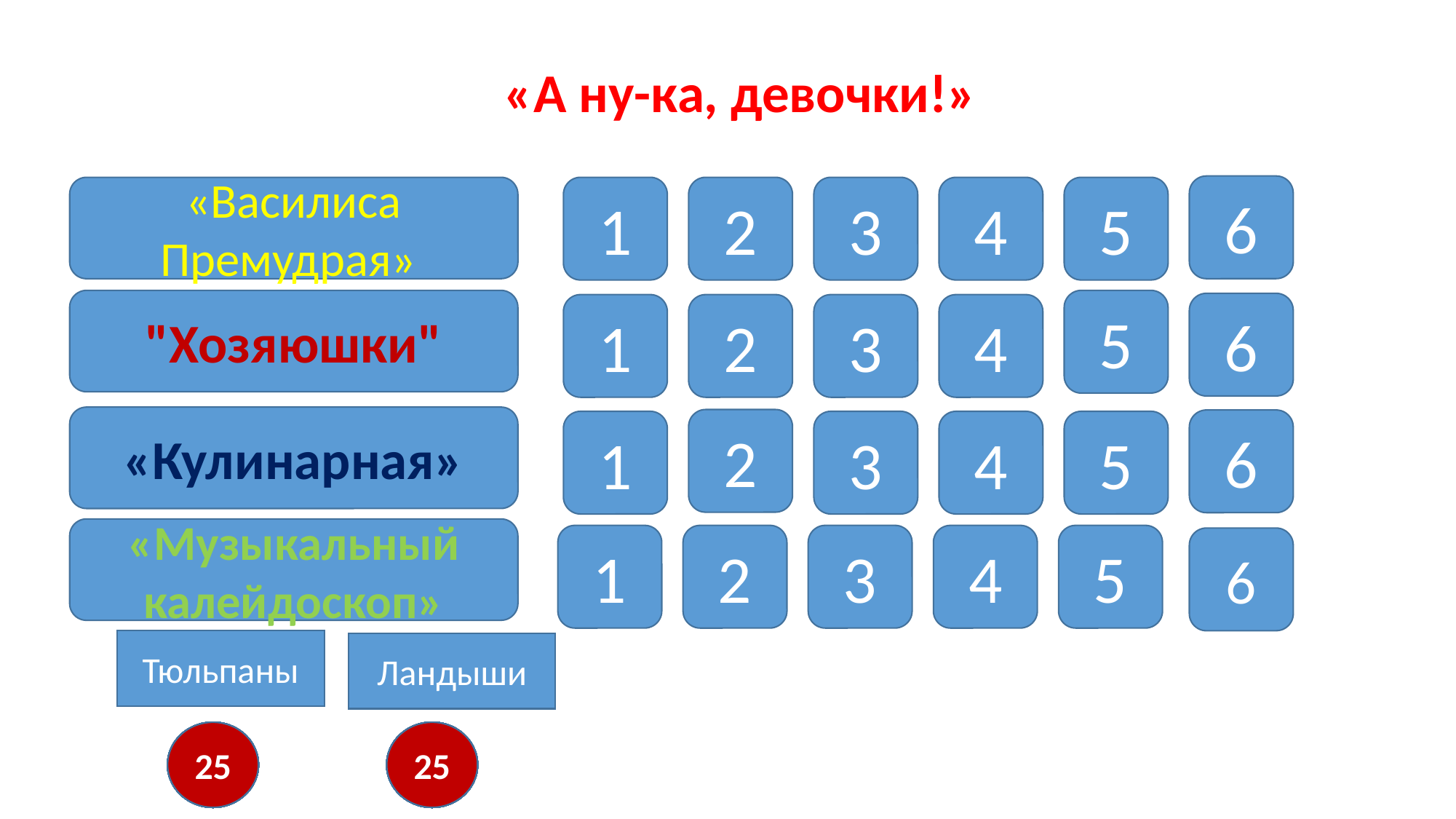

«А ну-ка, девочки!»
6
«Василиса Премудрая»
1
2
3
4
5
"Хозяюшки"
5
6
1
2
3
4
«Кулинарная»
2
6
1
3
4
5
«Музыкальный калейдоскоп»
1
2
3
4
5
6
Тюльпаны
Ландыши

1
2
3
4
5
6
7
8
9
10
11
12
13
14
15
16
17
18
19
20
21
22
23
24
25

1
2
3
4
5
6
7
8
9
10
11
12
13
14
15
16
17
18
19
20
21
22
23
24
25